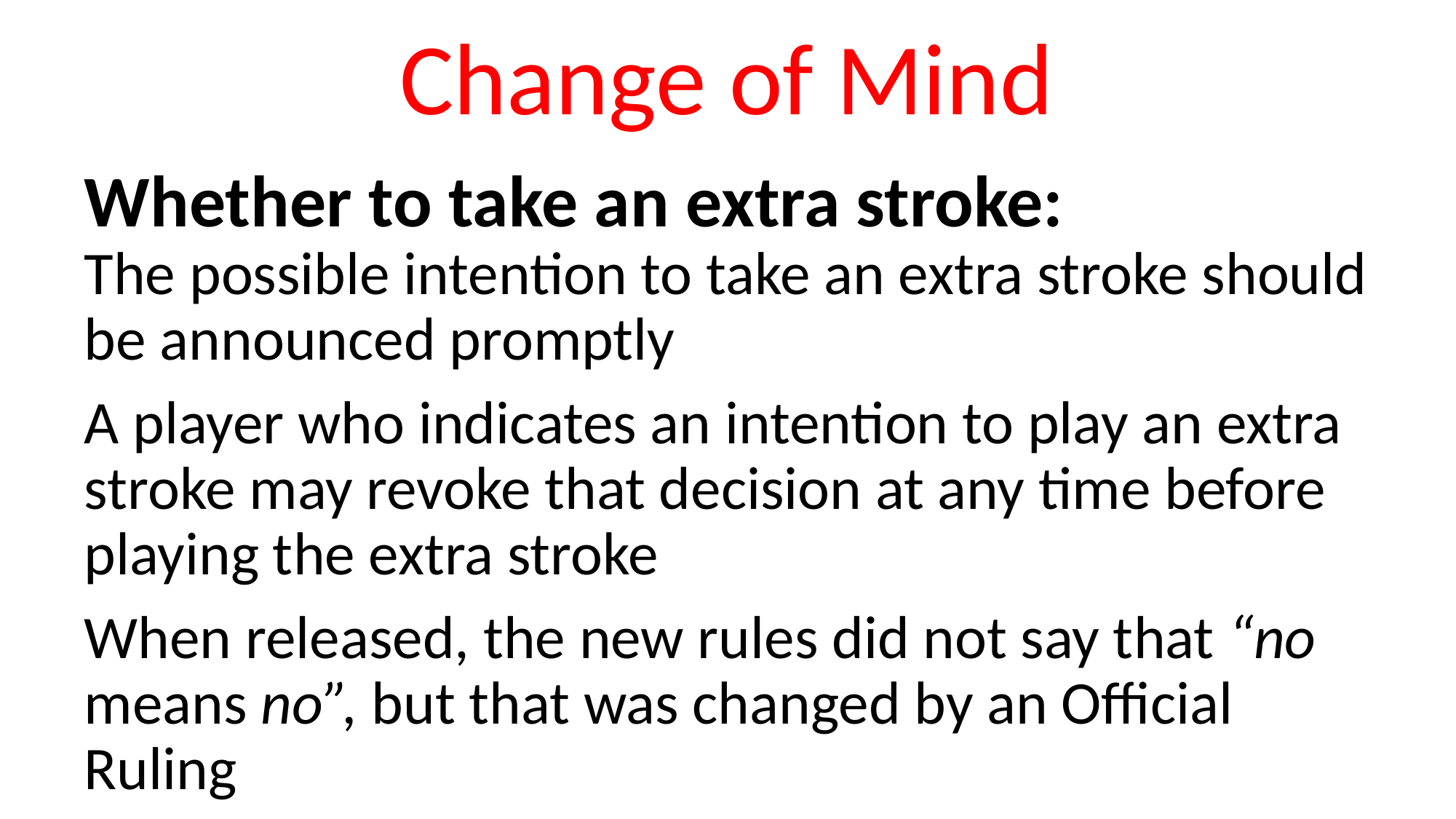

Change of Mind
Whether to take an extra stroke:
The possible intention to take an extra stroke should be announced promptly
A player who indicates an intention to play an extra stroke may revoke that decision at any time before playing the extra stroke
When released, the new rules did not say that “no  means no”, but that was changed by an Official Ruling